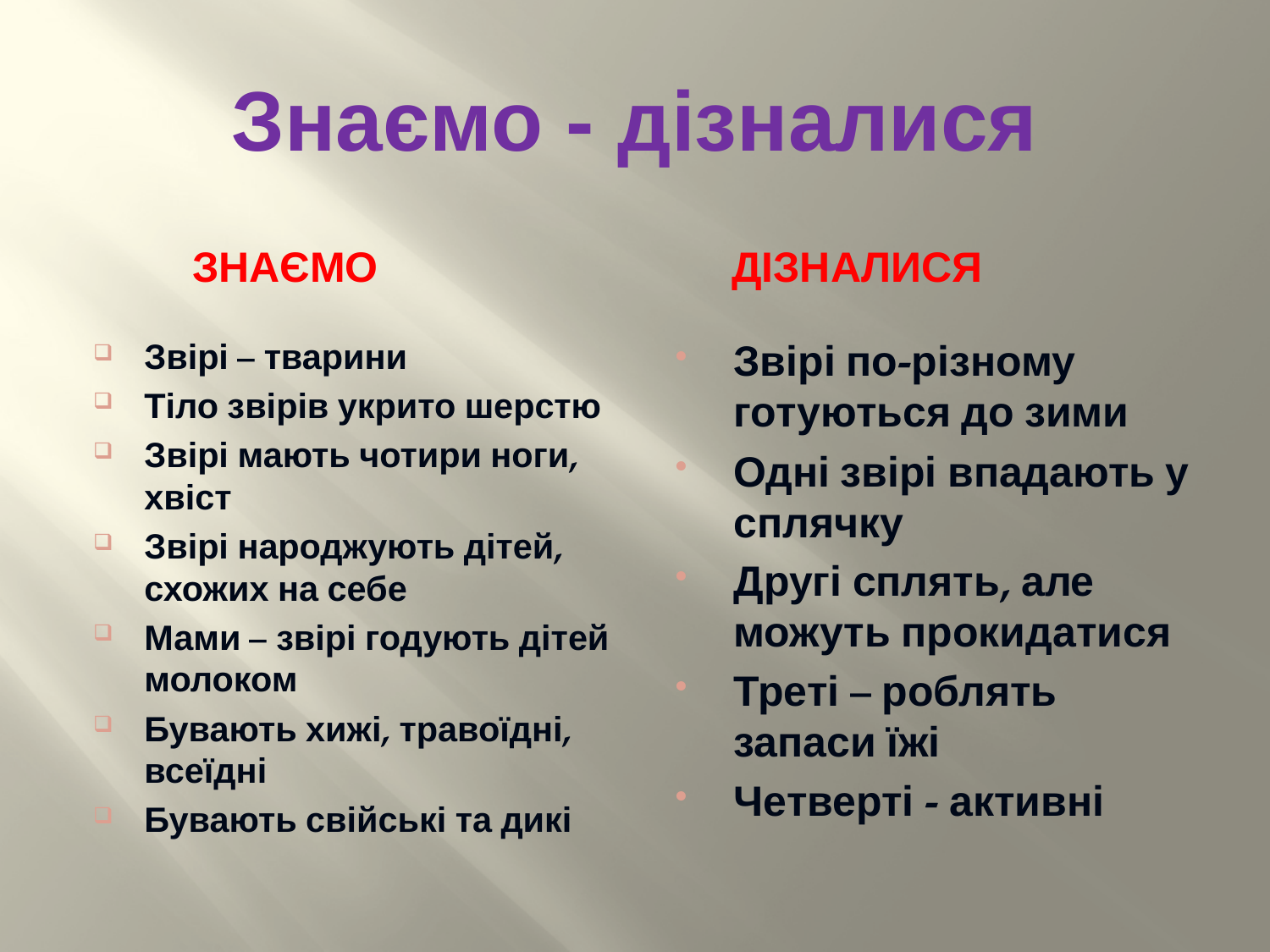

# Знаємо - дізналися
           Знаємо
       Дізналися
Звірі – тварини
Тіло звірів укрито шерстю
Звірі мають чотири ноги, хвіст
Звірі народжують дітей, схожих на себе
Мами – звірі годують дітей молоком
Бувають хижі, травоїдні, всеїдні
Бувають свійські та дикі

Звірі по-різному готуються до зими
Одні звірі впадають у сплячку
Другі сплять, але можуть прокидатися
Треті – роблять запаси їжі
Четверті - активні